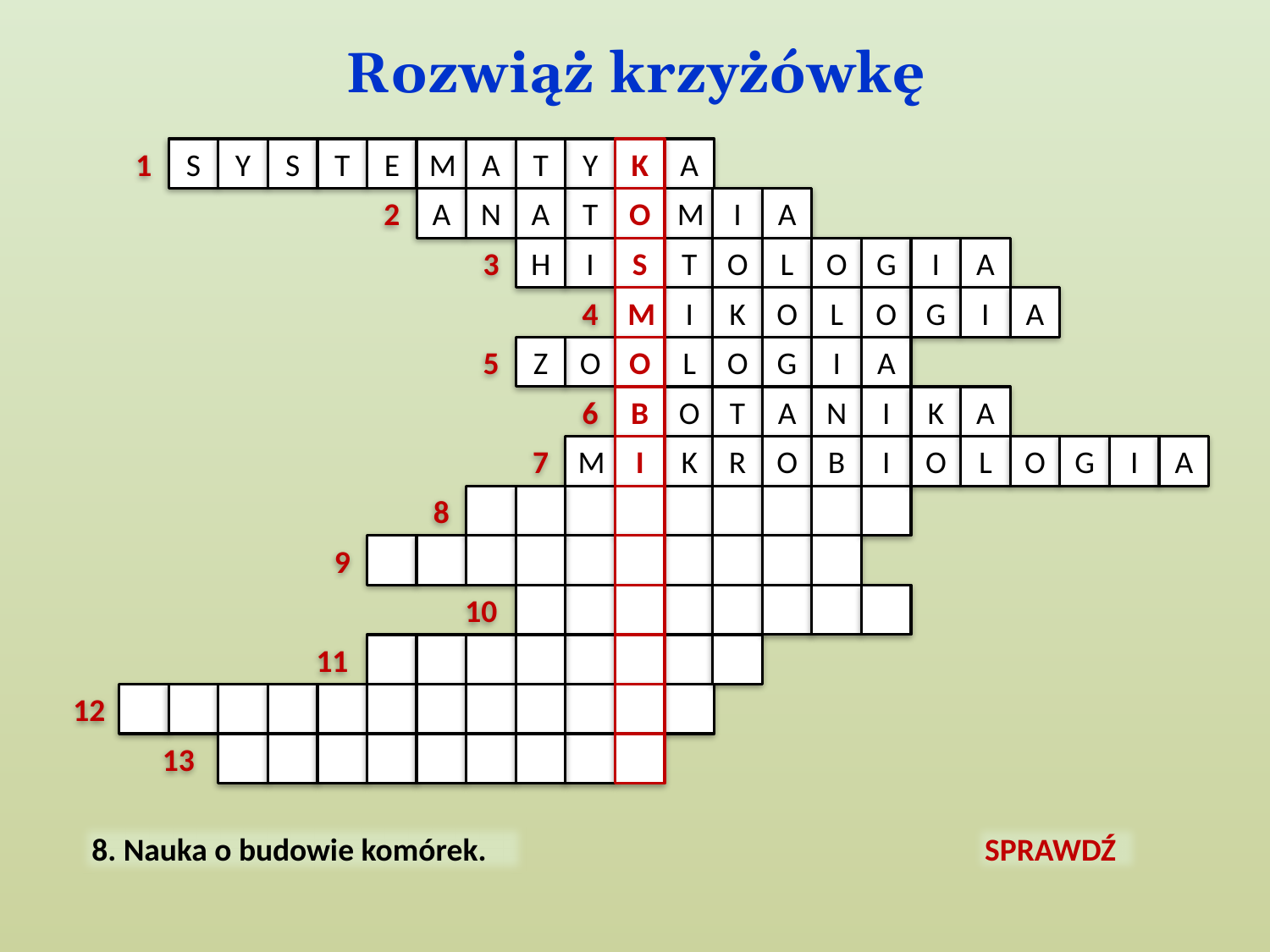

Rozwiąż krzyżówkę
1
S
Y
S
T
E
M
A
T
Y
K
A
2
A
N
A
T
O
M
I
A
3
H
I
S
T
O
L
O
G
I
A
4
M
I
K
O
L
O
G
I
A
5
Z
O
O
L
O
G
I
A
6
B
O
T
A
N
I
K
A
7
M
I
K
R
O
B
I
O
L
O
G
I
A
8

9

10

11

12

13

8. Nauka o budowie komórek.
SPRAWDŹ
Autor: Elżbieta Jarębska